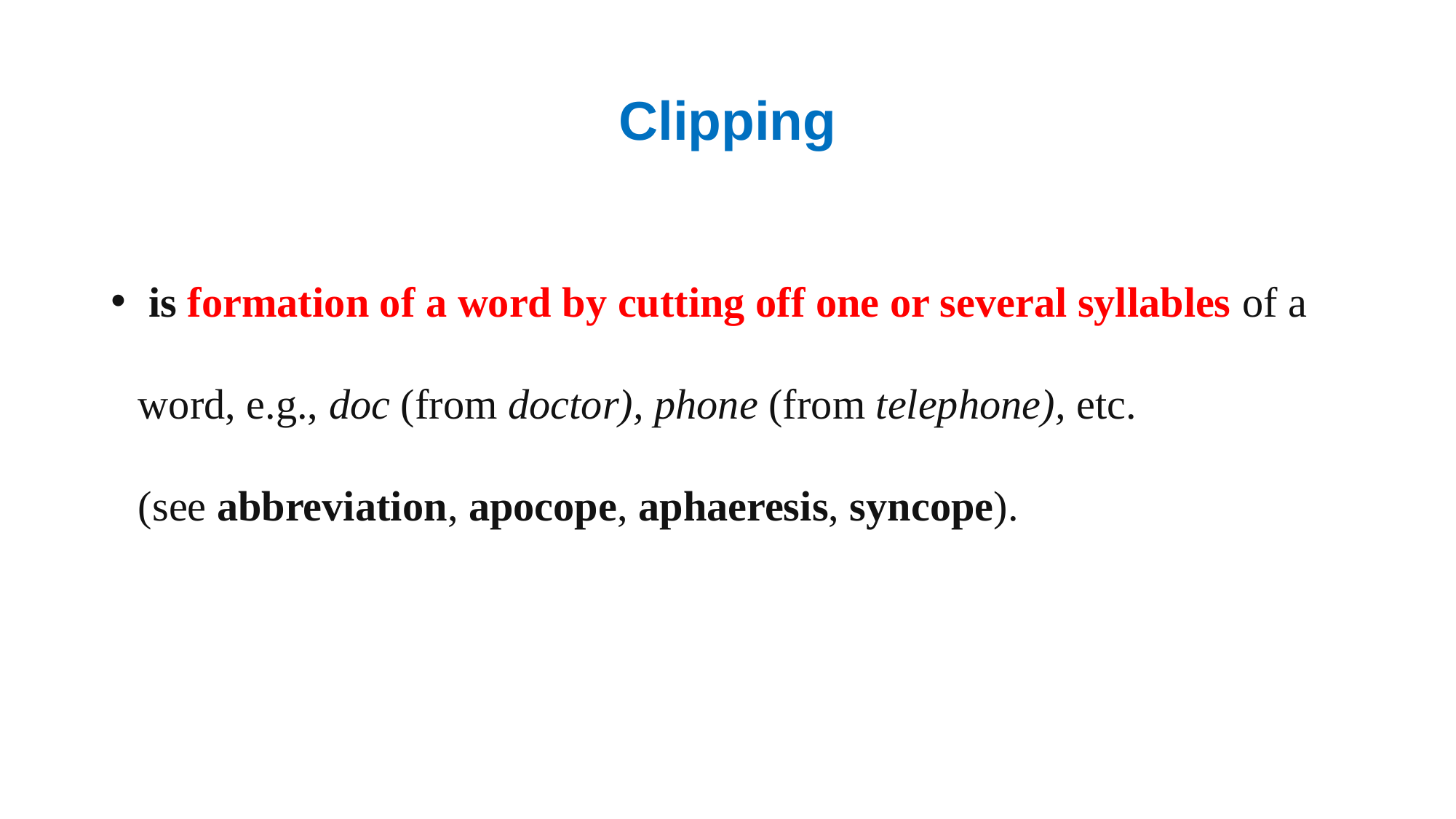

# Clipping
 is formation of a word by cutting off one or several syllables of a word, e.g., doc (from doctor), phone (from telephone), etc. (see abbreviation, apocope, aphaeresis, syncope).